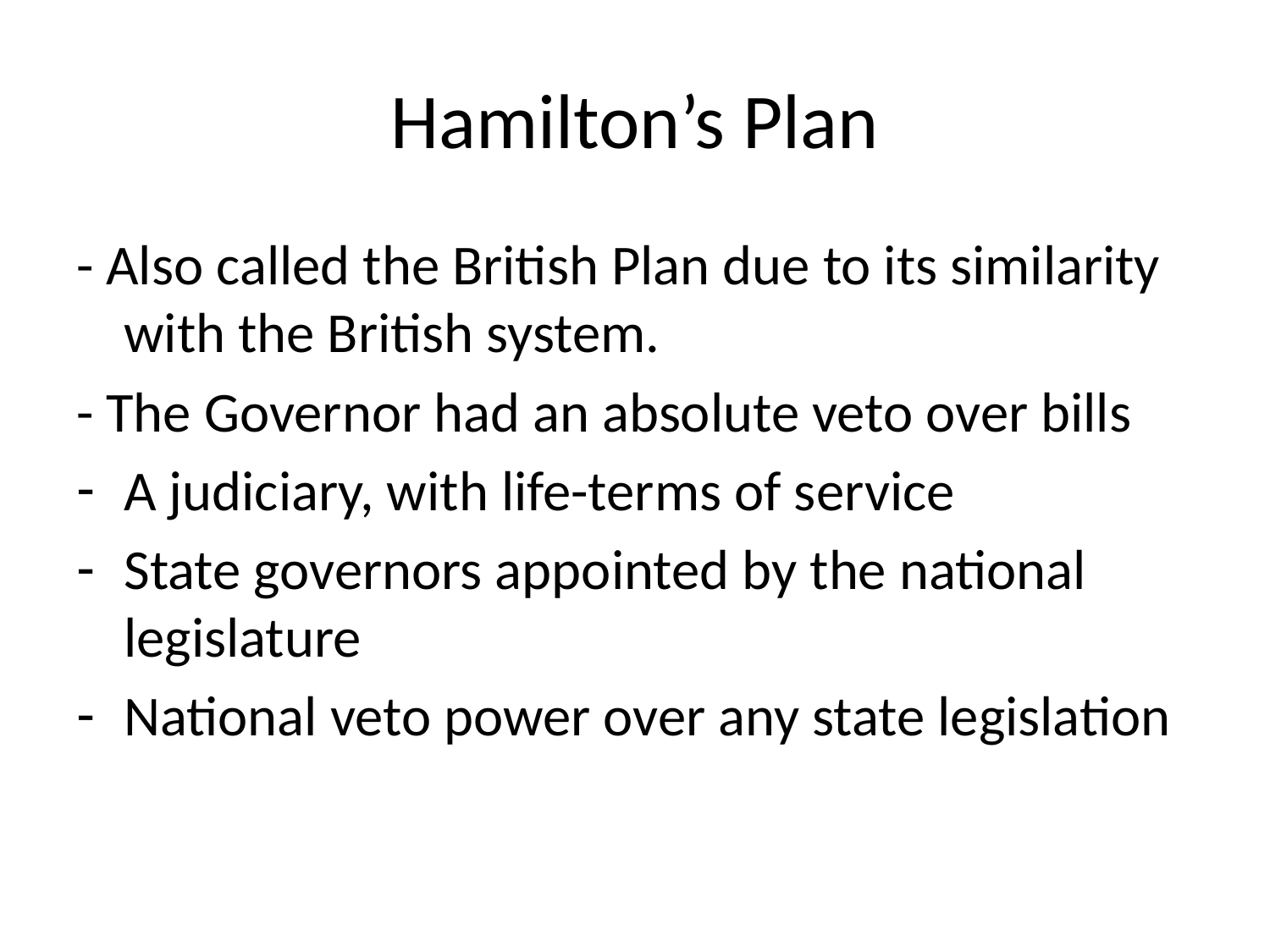

# Hamilton’s Plan
- Also called the British Plan due to its similarity with the British system.
- The Governor had an absolute veto over bills
A judiciary, with life-terms of service
State governors appointed by the national legislature
National veto power over any state legislation